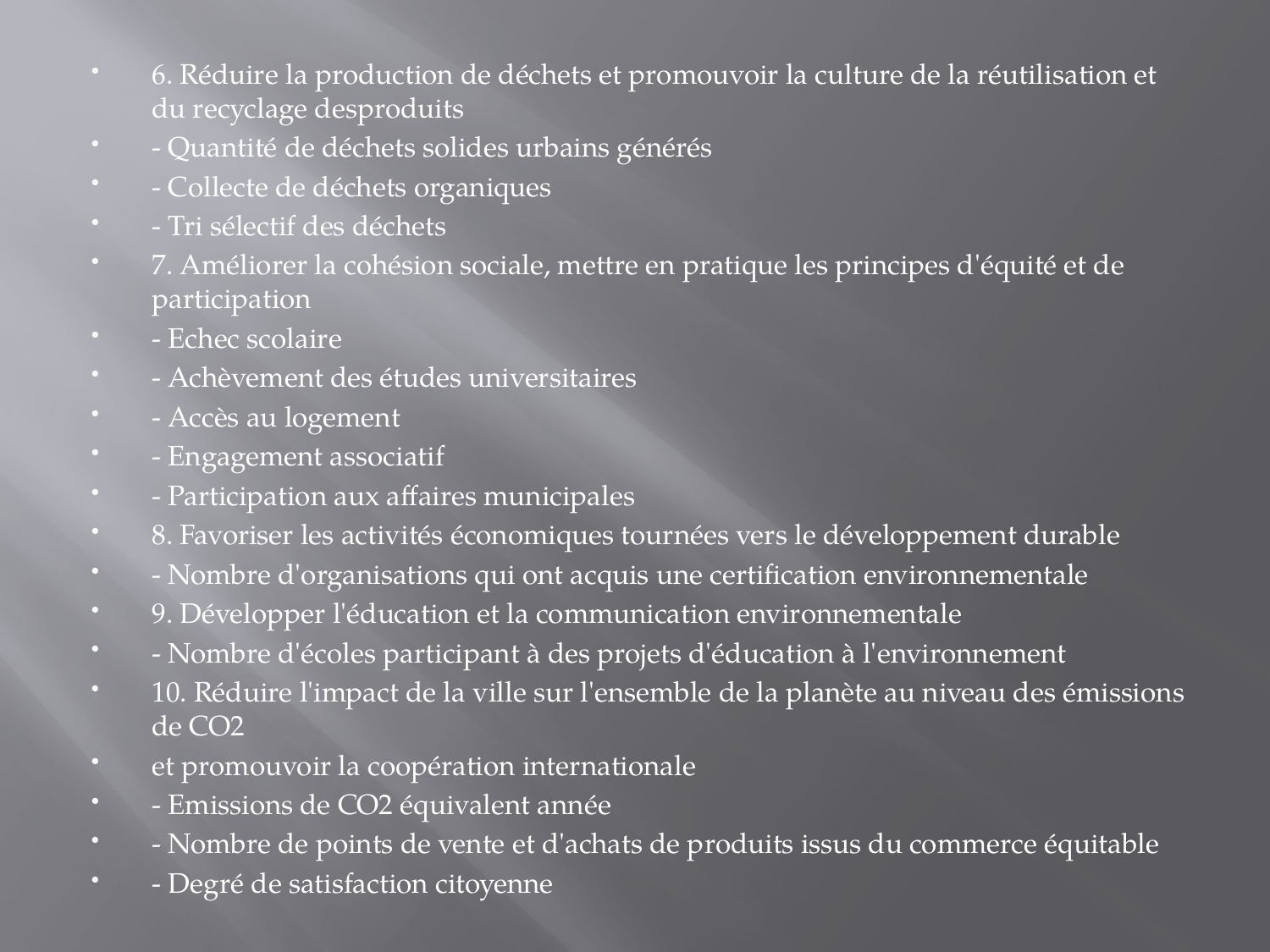

6. Réduire la production de déchets et promouvoir la culture de la réutilisation et du recyclage desproduits
- Quantité de déchets solides urbains générés
- Collecte de déchets organiques
- Tri sélectif des déchets
7. Améliorer la cohésion sociale, mettre en pratique les principes d'équité et de participation
- Echec scolaire
- Achèvement des études universitaires
- Accès au logement
- Engagement associatif
- Participation aux affaires municipales
8. Favoriser les activités économiques tournées vers le développement durable
- Nombre d'organisations qui ont acquis une certification environnementale
9. Développer l'éducation et la communication environnementale
- Nombre d'écoles participant à des projets d'éducation à l'environnement
10. Réduire l'impact de la ville sur l'ensemble de la planète au niveau des émissions de CO2
et promouvoir la coopération internationale
- Emissions de CO2 équivalent année
- Nombre de points de vente et d'achats de produits issus du commerce équitable
- Degré de satisfaction citoyenne